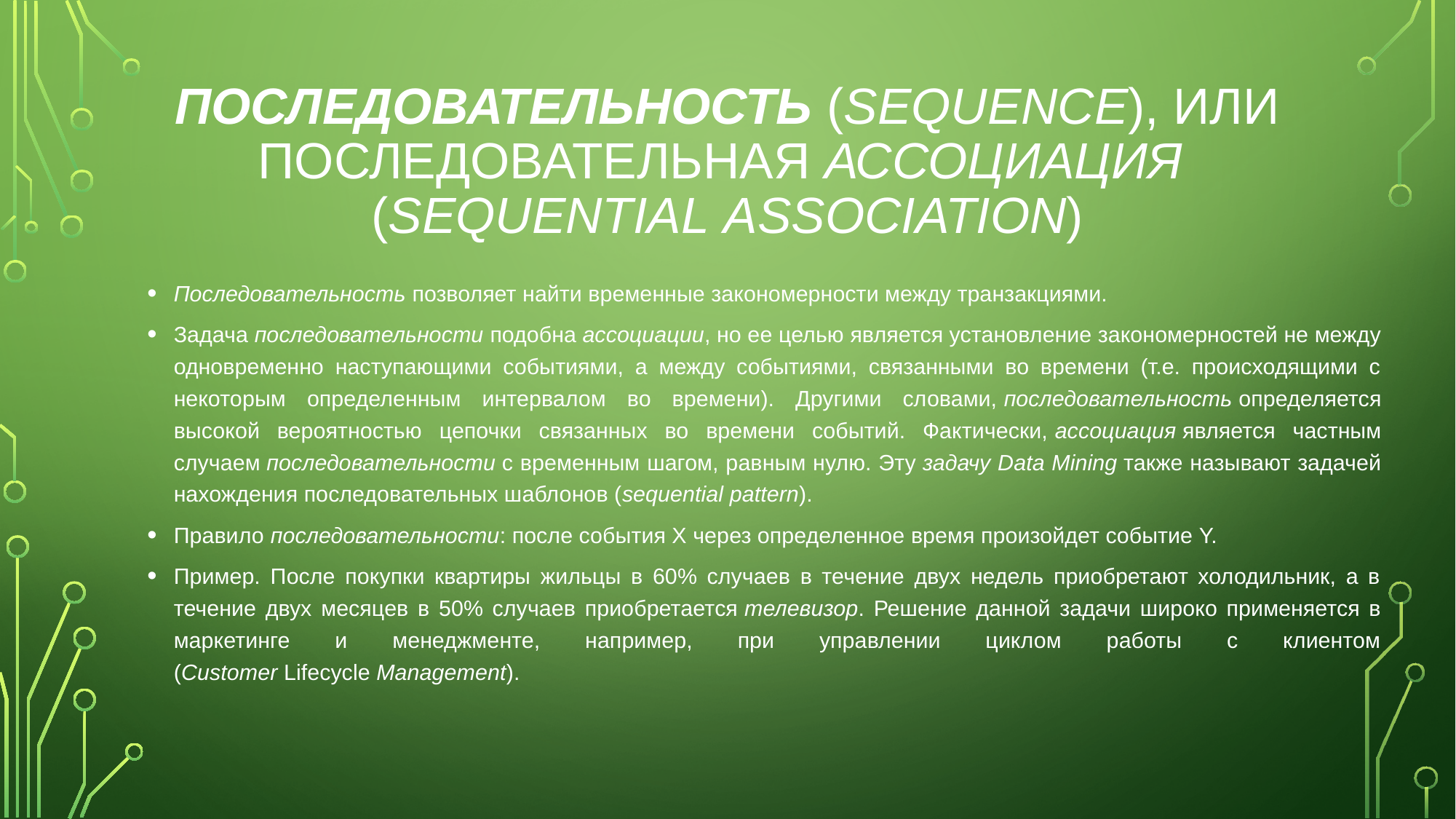

# Последовательность (Sequence), или последовательная ассоциация  (sequential association)
Последовательность позволяет найти временные закономерности между транзакциями.
Задача последовательности подобна ассоциации, но ее целью является установление закономерностей не между одновременно наступающими событиями, а между событиями, связанными во времени (т.е. происходящими с некоторым определенным интервалом во времени). Другими словами, последовательность определяется высокой вероятностью цепочки связанных во времени событий. Фактически, ассоциация является частным случаем последовательности с временным шагом, равным нулю. Эту задачу Data Mining также называют задачей нахождения последовательных шаблонов (sequential pattern).
Правило последовательности: после события X через определенное время произойдет событие Y.
Пример. После покупки квартиры жильцы в 60% случаев в течение двух недель приобретают холодильник, а в течение двух месяцев в 50% случаев приобретается телевизор. Решение данной задачи широко применяется в маркетинге и менеджменте, например, при управлении циклом работы с клиентом (Customer Lifecycle Management).